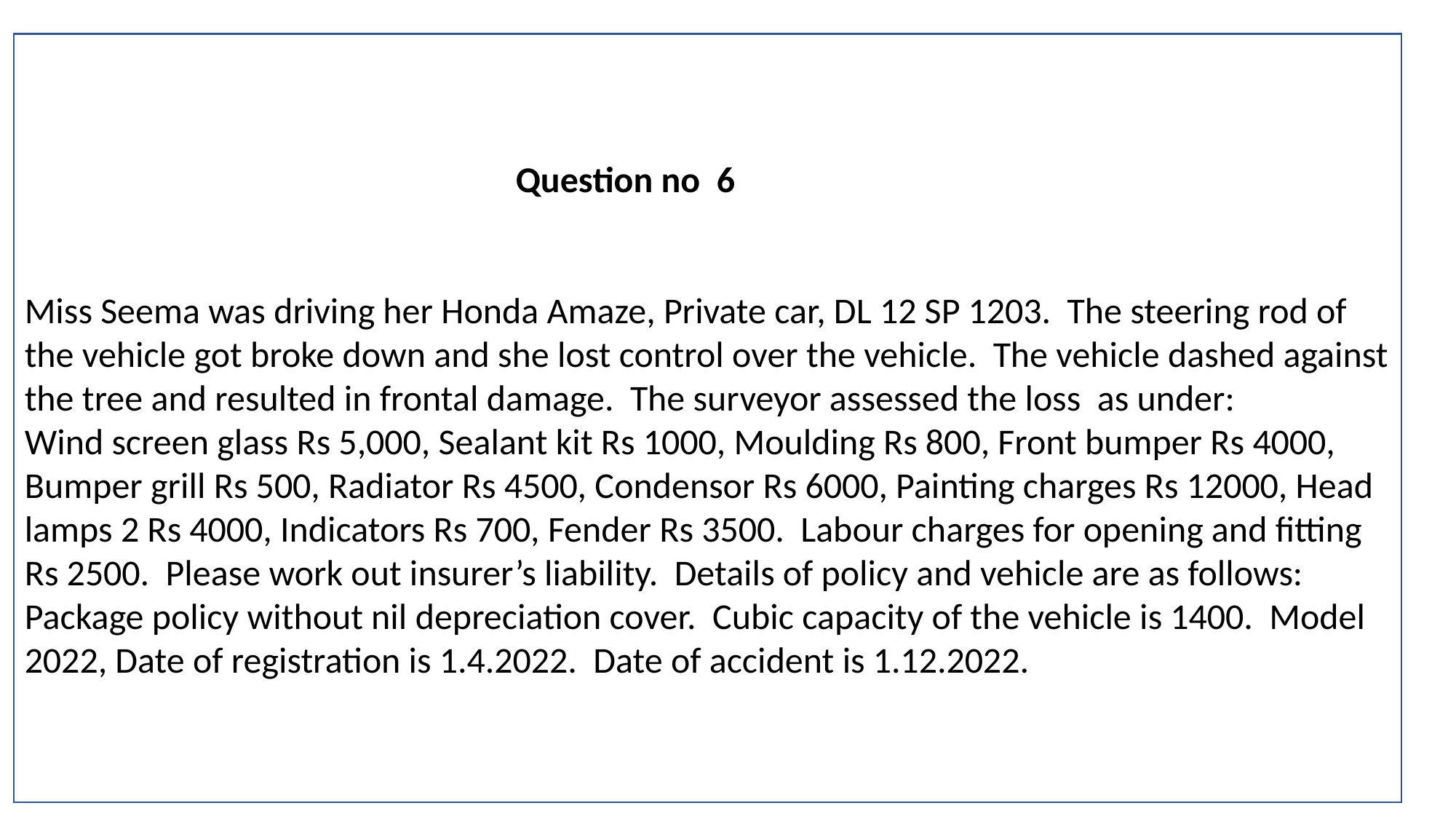

Question no  6

Miss Seema was driving her Honda Amaze, Private car, DL 12 SP 1203.  The steering rod of the vehicle got broke down and she lost control over the vehicle.  The vehicle dashed against the tree and resulted in frontal damage.  The surveyor assessed the loss  as under:
Wind screen glass Rs 5,000, Sealant kit Rs 1000, Moulding Rs 800, Front bumper Rs 4000, Bumper grill Rs 500, Radiator Rs 4500, Condensor Rs 6000, Painting charges Rs 12000, Head lamps 2 Rs 4000, Indicators Rs 700, Fender Rs 3500.  Labour charges for opening and fitting Rs 2500.  Please work out insurer’s liability.  Details of policy and vehicle are as follows:
Package policy without nil depreciation cover.  Cubic capacity of the vehicle is 1400.  Model 2022, Date of registration is 1.4.2022.  Date of accident is 1.12.2022.